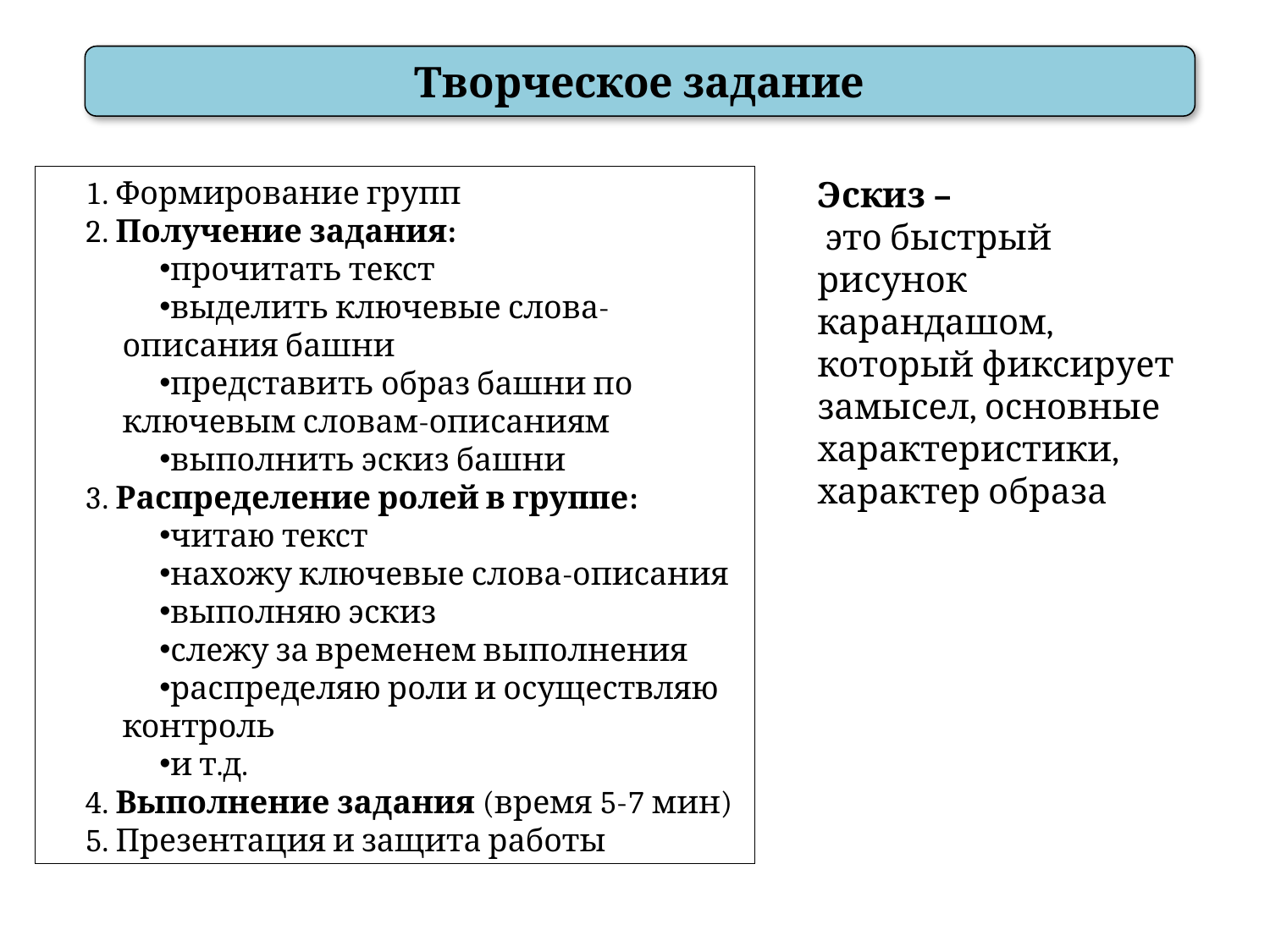

Творческое задание
1. Формирование групп
2. Получение задания:
прочитать текст
выделить ключевые слова-описания башни
представить образ башни по ключевым словам-описаниям
выполнить эскиз башни
3. Распределение ролей в группе:
читаю текст
нахожу ключевые слова-описания
выполняю эскиз
слежу за временем выполнения
распределяю роли и осуществляю контроль
и т.д.
4. Выполнение задания (время 5-7 мин)
5. Презентация и защита работы
Эскиз –
 это быстрый рисунок карандашом, который фиксирует замысел, основные характеристики, характер образа